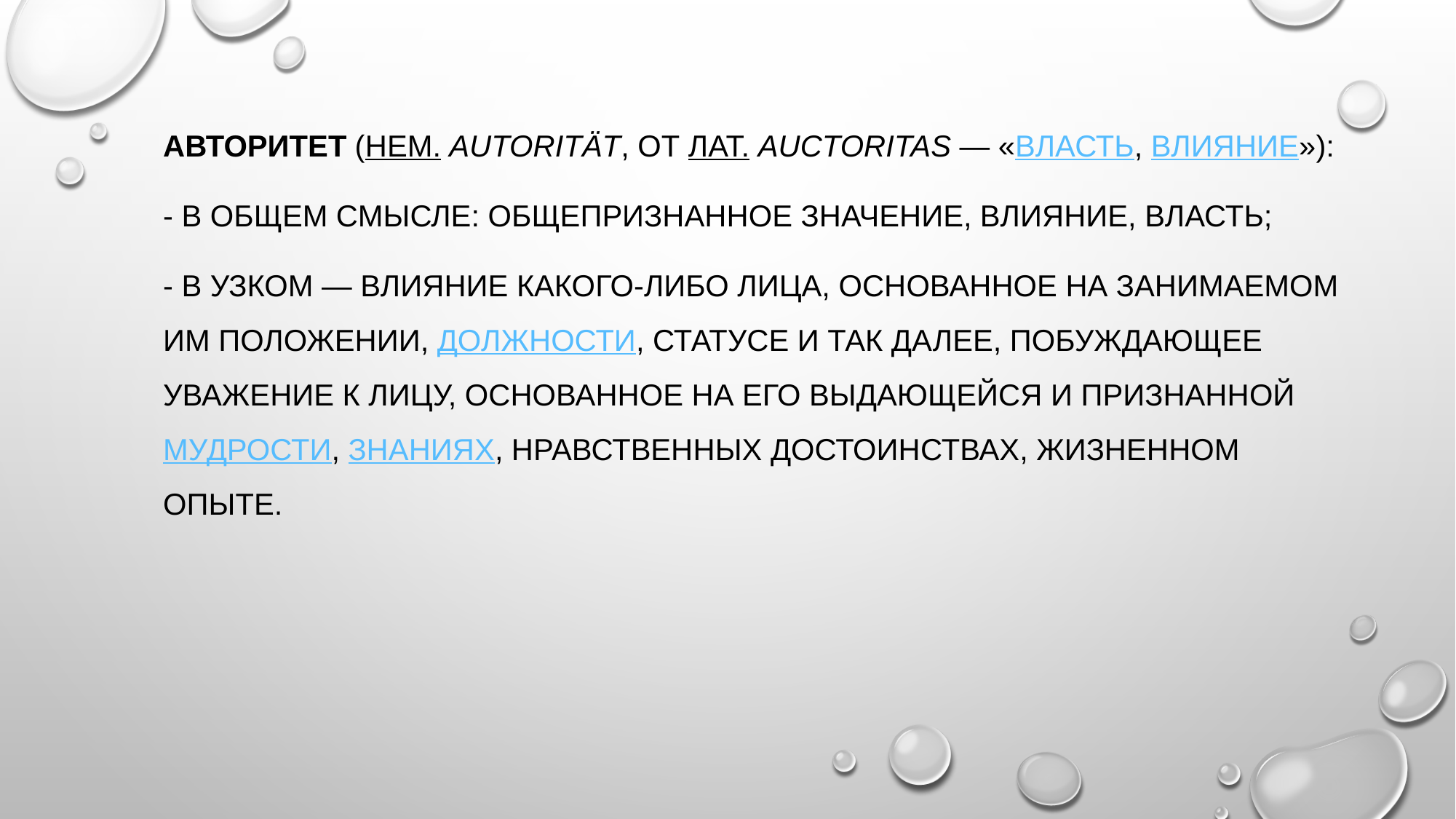

Авторитет (нем. Autorität, от лат. auctoritas — «власть, влияние»):
- в общем смысле: общепризнанное значение, влияние, власть;
- в узком — влияние какого-либо лица, основанное на занимаемом им положении, должности, статусе и так далее, побуждающее уважение к лицу, основанное на его выдающейся и признанной мудрости, знаниях, нравственных достоинствах, жизненном опыте.